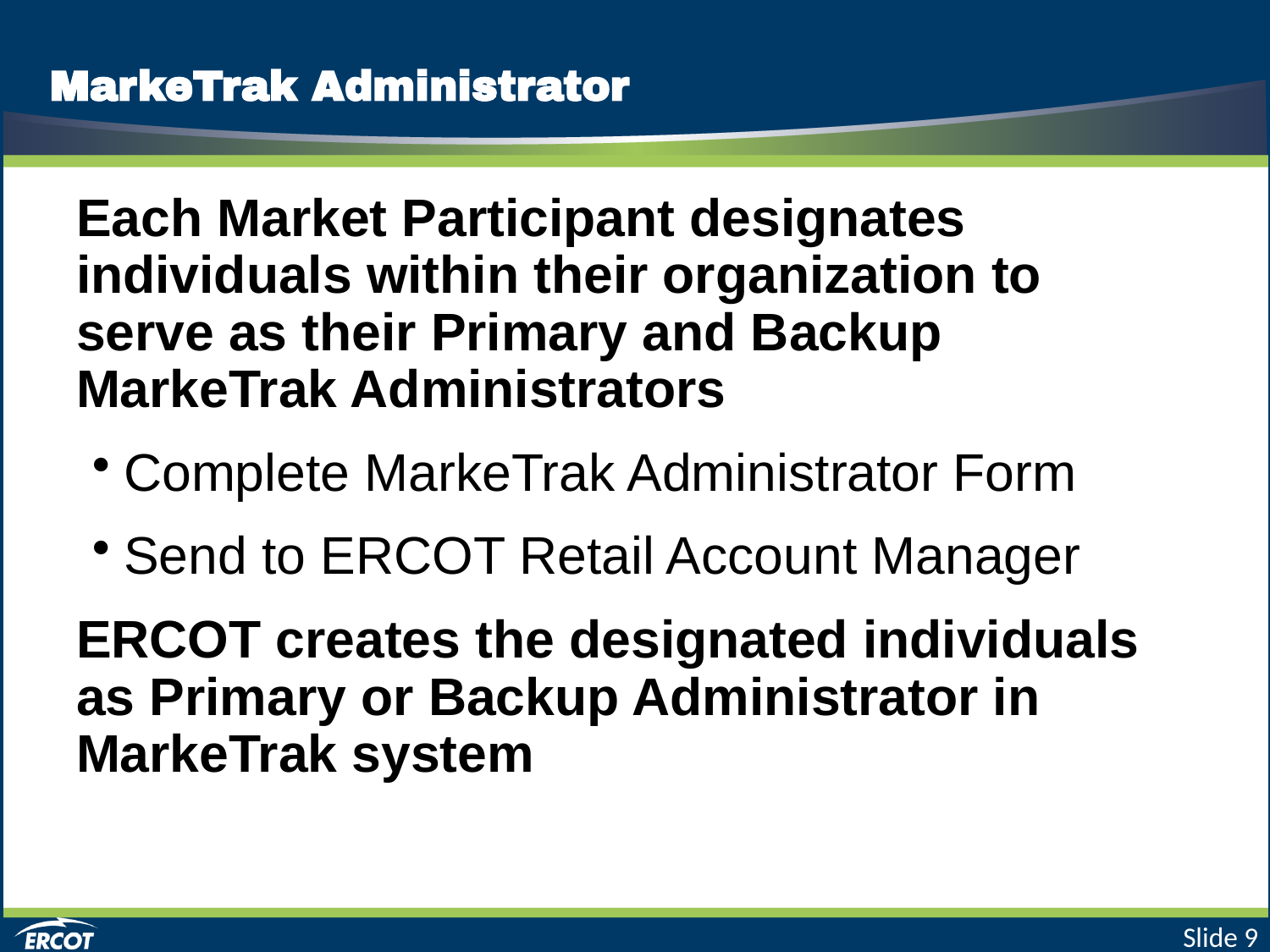

# MarkeTrak Administrator
Each Market Participant designates individuals within their organization to serve as their Primary and Backup MarkeTrak Administrators
Complete MarkeTrak Administrator Form
Send to ERCOT Retail Account Manager
ERCOT creates the designated individuals as Primary or Backup Administrator in MarkeTrak system